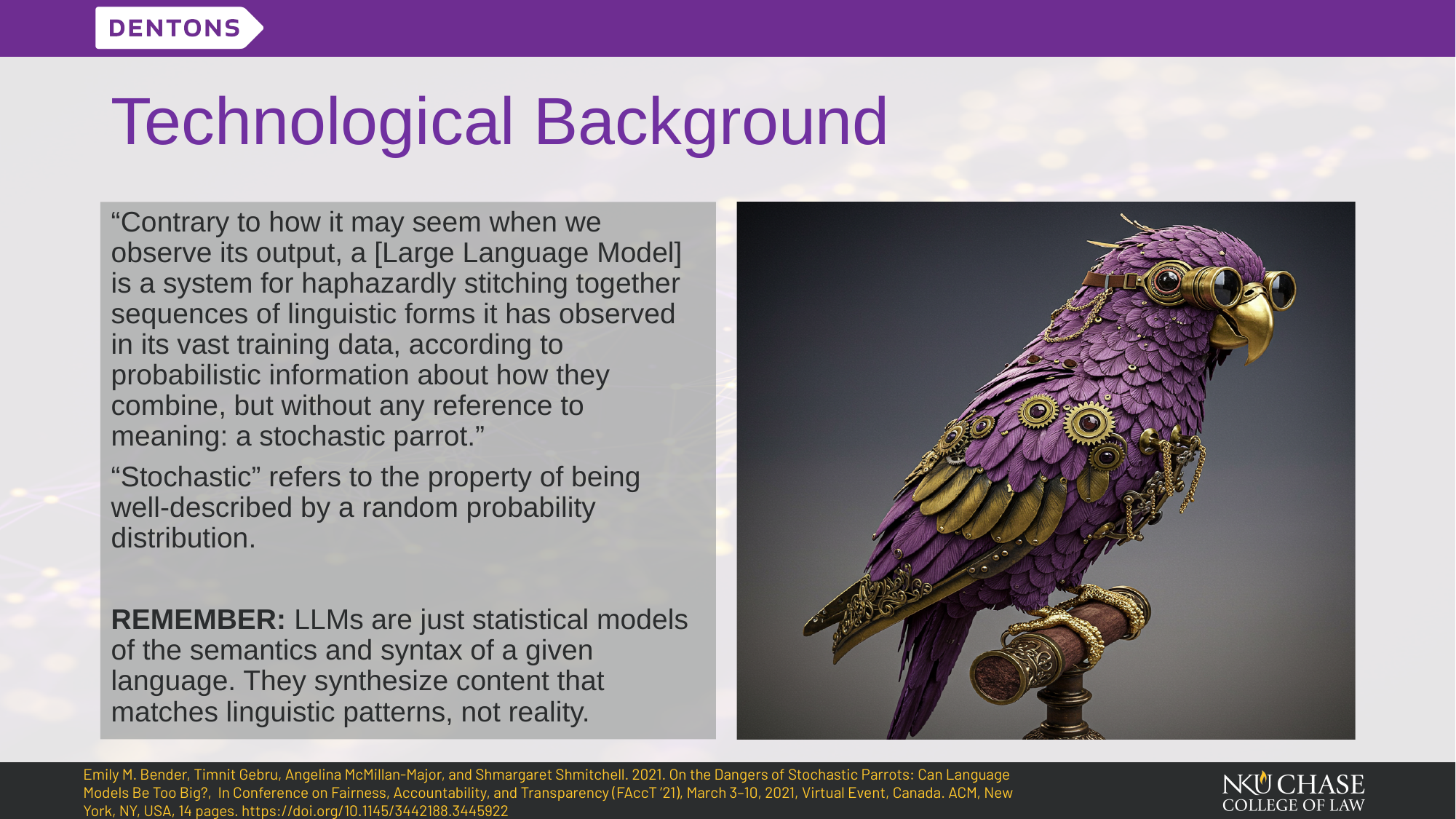

# Technological Background
“Contrary to how it may seem when we observe its output, a [Large Language Model] is a system for haphazardly stitching together sequences of linguistic forms it has observed in its vast training data, according to probabilistic information about how they combine, but without any reference to meaning: a stochastic parrot.”
“Stochastic” refers to the property of being well-described by a random probability distribution.

REMEMBER: LLMs are just statistical models of the semantics and syntax of a given language. They synthesize content that matches linguistic patterns, not reality.

Emily M. Bender, Timnit Gebru, Angelina McMillan-Major, and Shmargaret Shmitchell. 2021. On the Dangers of Stochastic Parrots: Can Language Models Be Too Big?,  In Conference on Fairness, Accountability, and Transparency (FAccT ’21), March 3–10, 2021, Virtual Event, Canada. ACM, New York, NY, USA, 14 pages. https://doi.org/10.1145/3442188.3445922